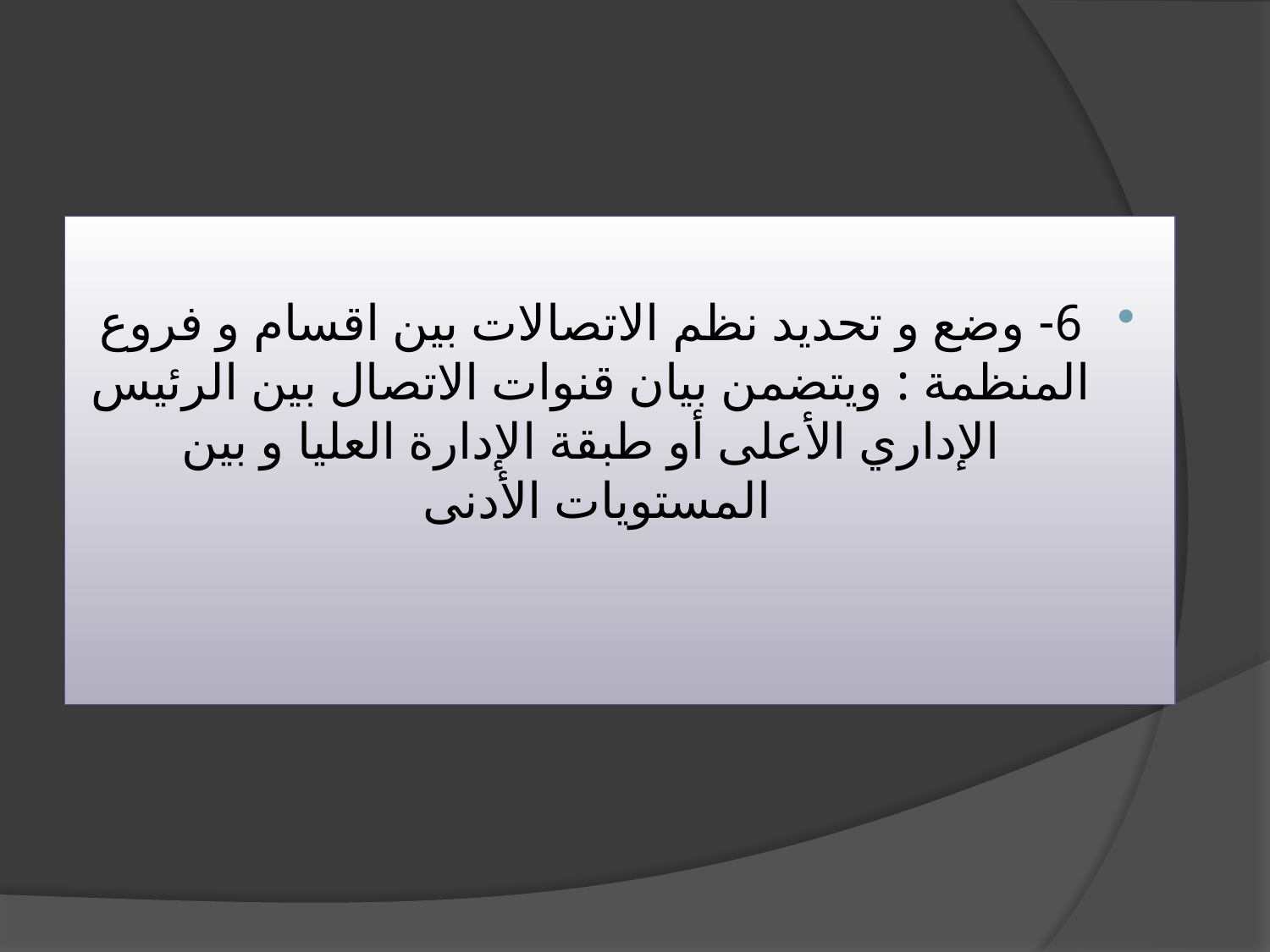

6- وضع و تحديد نظم الاتصالات بين اقسام و فروع المنظمة : ويتضمن بيان قنوات الاتصال بين الرئيس الإداري الأعلى أو طبقة الإدارة العليا و بين المستويات الأدنى